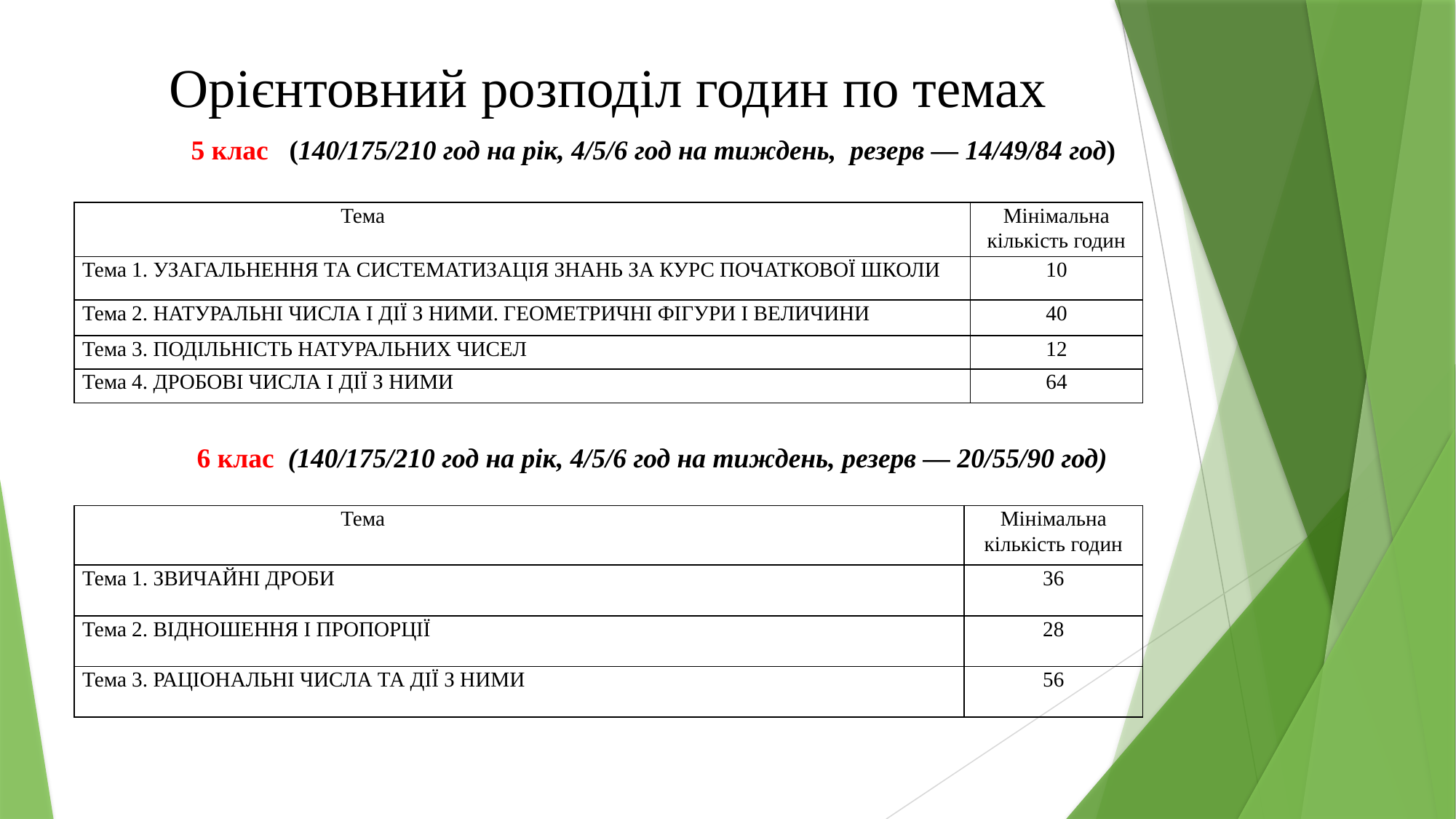

Орієнтовний розподіл годин по темах
5 клас   (140/175/210 год на рік, 4/5/6 год на тиждень,  резерв — 14/49/84 год)
| Тема | Мінімальна кількість годин |
| --- | --- |
| Тема 1. УЗАГАЛЬНЕННЯ ТА СИСТЕМАТИЗАЦІЯ ЗНАНЬ ЗА КУРС ПОЧАТКОВОЇ ШКОЛИ | 10 |
| Тема 2. НАТУРАЛЬНІ ЧИСЛА І ДІЇ З НИМИ. ГЕОМЕТРИЧНІ ФIГУРИ І ВЕЛИЧИНИ | 40 |
| Тема 3. ПОДІЛЬНІСТЬ НАТУРАЛЬНИХ ЧИСЕЛ | 12 |
| Тема 4. ДРОБОВІ ЧИСЛА І ДІЇ З НИМИ | 64 |
6 клас  (140/175/210 год на рік, 4/5/6 год на тиждень, резерв — 20/55/90 год)
| Тема | Мінімальна кількість годин |
| --- | --- |
| Тема 1. ЗВИЧАЙНІ ДРОБИ | 36 |
| Тема 2. ВІДНОШЕННЯ І ПРОПОРЦІЇ | 28 |
| Тема 3. РАЦІОНАЛЬНІ ЧИСЛА ТА ДІЇ З НИМИ | 56 |